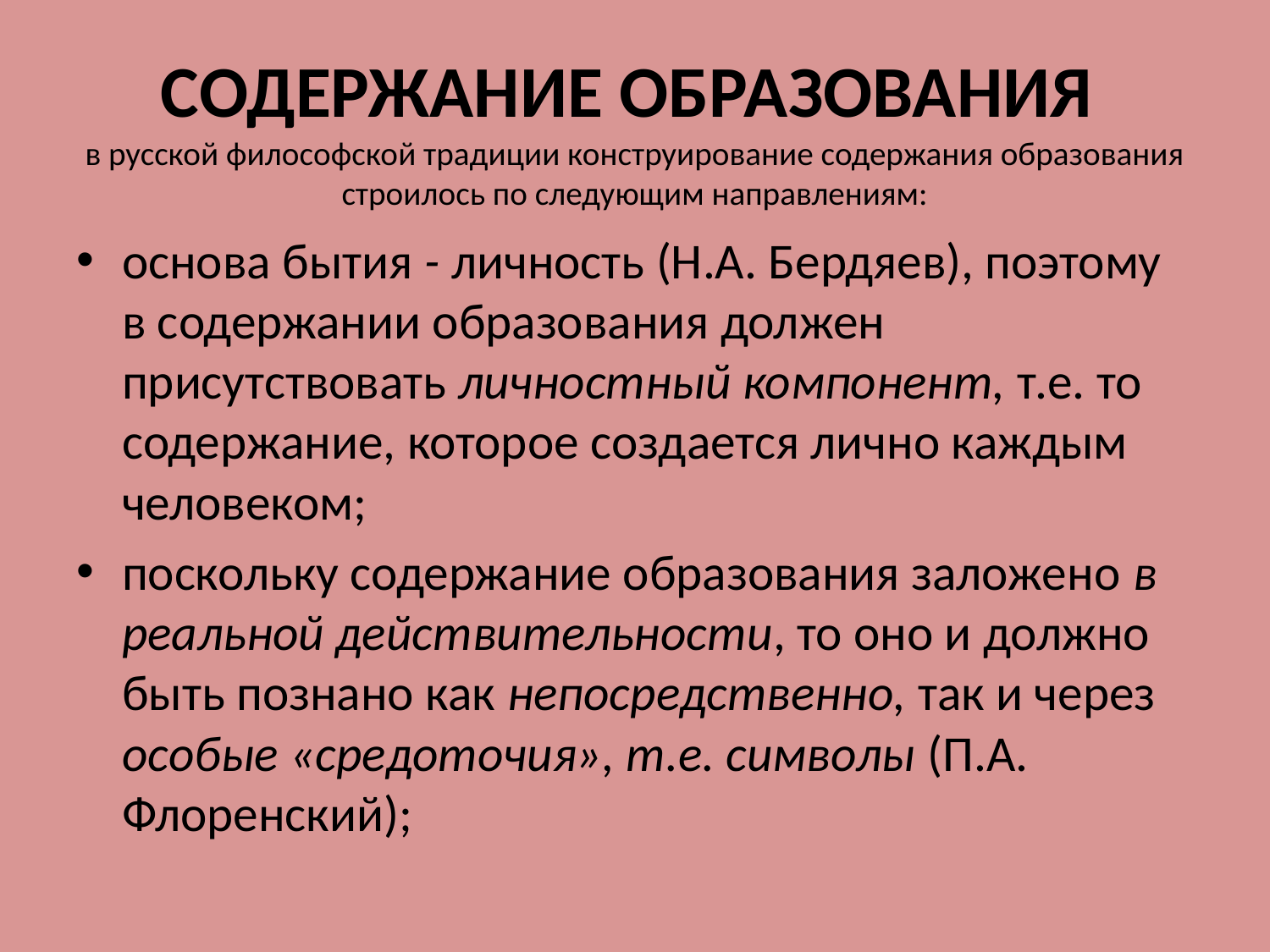

# СОДЕРЖАНИЕ ОБРАЗОВАНИЯ в русской философской традиции конструирование содержания образования строилось по следующим направлениям:
основа бытия - личность (Н.А. Бердяев), поэтому в содержании образования должен присутствовать личностный компонент, т.е. то содержание, которое создается лично каждым человеком;
поскольку содержание образования заложено в реальной действительности, то оно и должно быть познано как непосредственно, так и через особые «средоточия», т.е. символы (П.А. Флоренский);